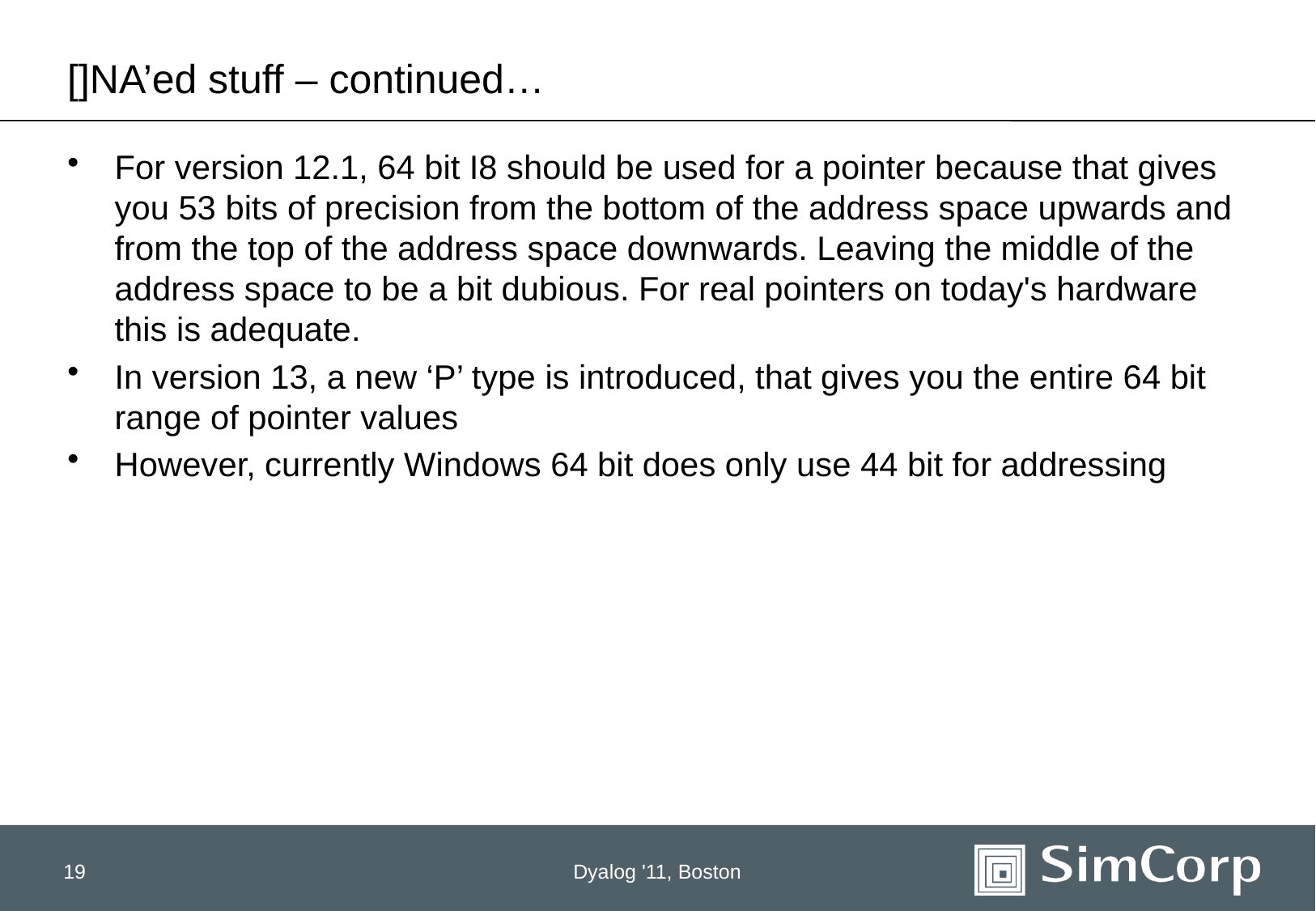

# []NA’ed stuff – continued…
For version 12.1, 64 bit I8 should be used for a pointer because that gives you 53 bits of precision from the bottom of the address space upwards and from the top of the address space downwards. Leaving the middle of the address space to be a bit dubious. For real pointers on today's hardware this is adequate.
In version 13, a new ‘P’ type is introduced, that gives you the entire 64 bit range of pointer values
However, currently Windows 64 bit does only use 44 bit for addressing
19
Dyalog '11, Boston